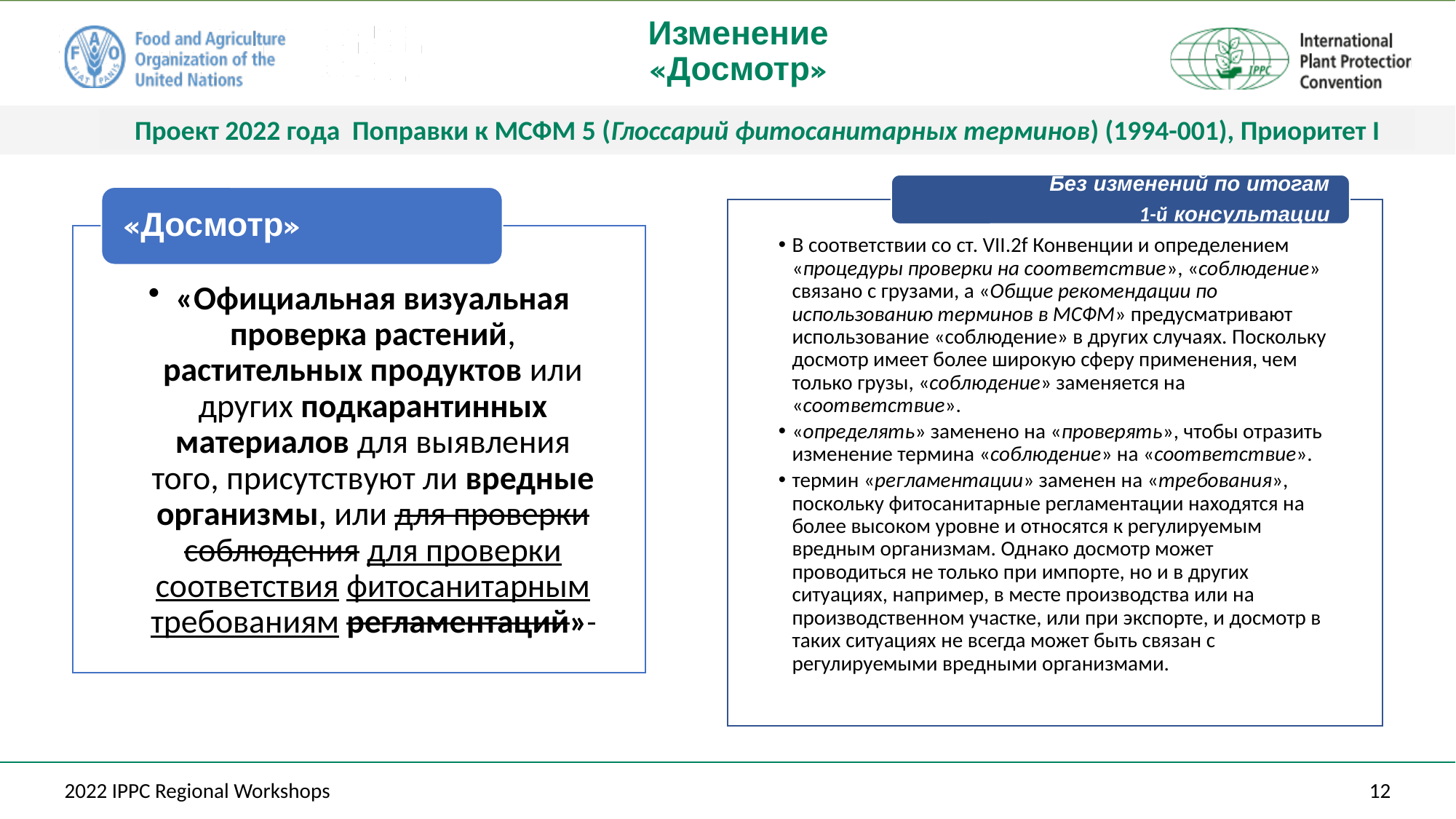

# Изменение «Досмотр»
Проект 2022 года  Поправки к МСФМ 5 (Глоссарий фитосанитарных терминов) (1994-001), Приоритет I
«Официальная визуальная проверка растений, растительных продуктов или других подкарантинных материалов для выявления того, присутствуют ли вредные организмы, или для проверки соблюдения для проверки соответствия фитосанитарным требованиям регламентаций»
«Досмотр»
В соответствии со ст. VII.2f Конвенции и определением «процедуры проверки на соответствие», «соблюдение» связано с грузами, а «Общие рекомендации по использованию терминов в МСФМ» предусматривают использование «соблюдение» в других случаях. Поскольку досмотр имеет более широкую сферу применения, чем только грузы, «соблюдение» заменяется на «соответствие».
«определять» заменено на «проверять», чтобы отразить изменение термина «соблюдение» на «соответствие».
термин «регламентации» заменен на «требования», поскольку фитосанитарные регламентации находятся на более высоком уровне и относятся к регулируемым вредным организмам. Однако досмотр может проводиться не только при импорте, но и в других ситуациях, например, в месте производства или на производственном участке, или при экспорте, и досмотр в таких ситуациях не всегда может быть связан с регулируемыми вредными организмами.

Без изменений по итогам
1-й консультации